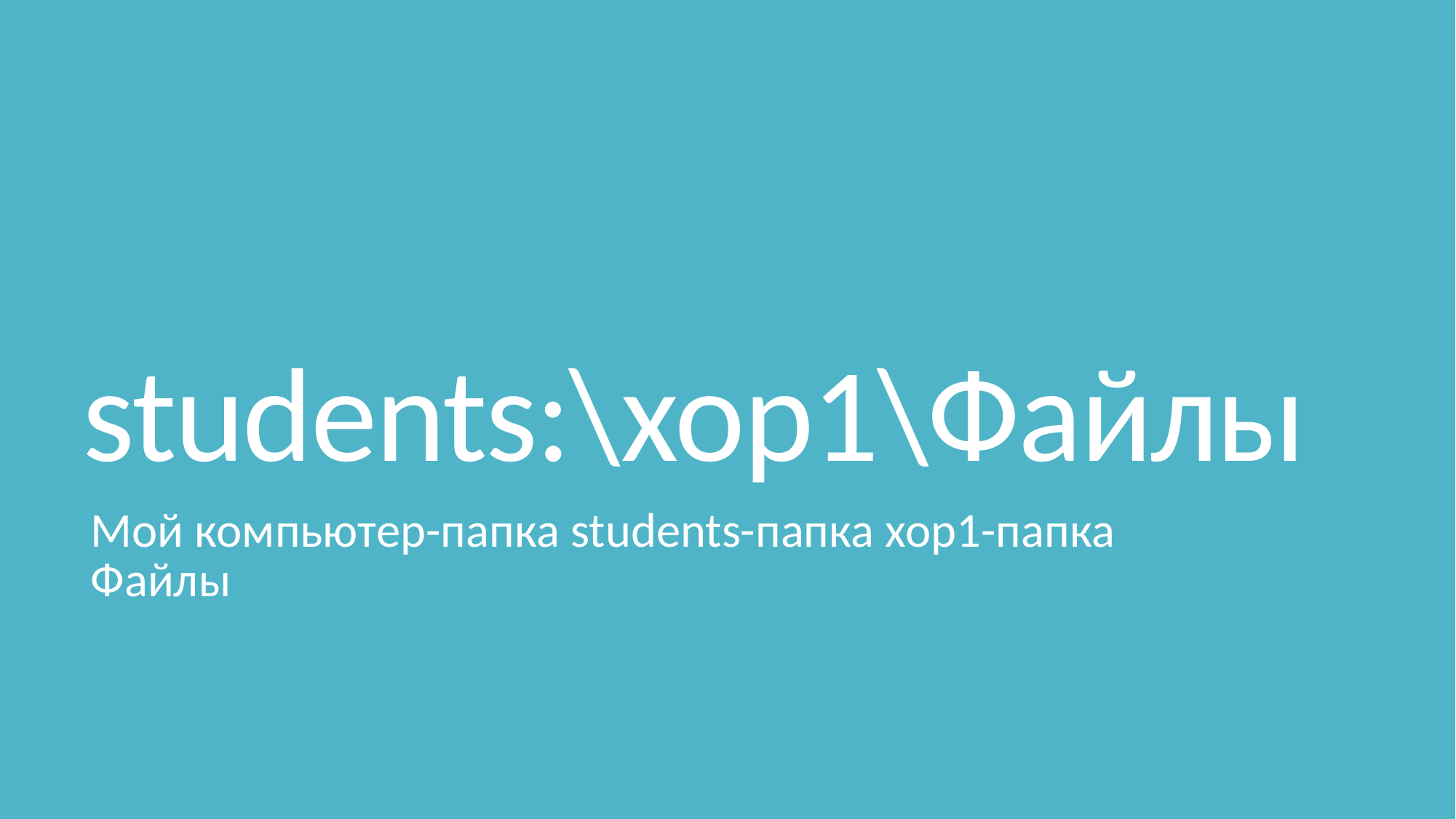

# students:\хор1\Файлы
Мой компьютер-папка students-папка хор1-папка Файлы